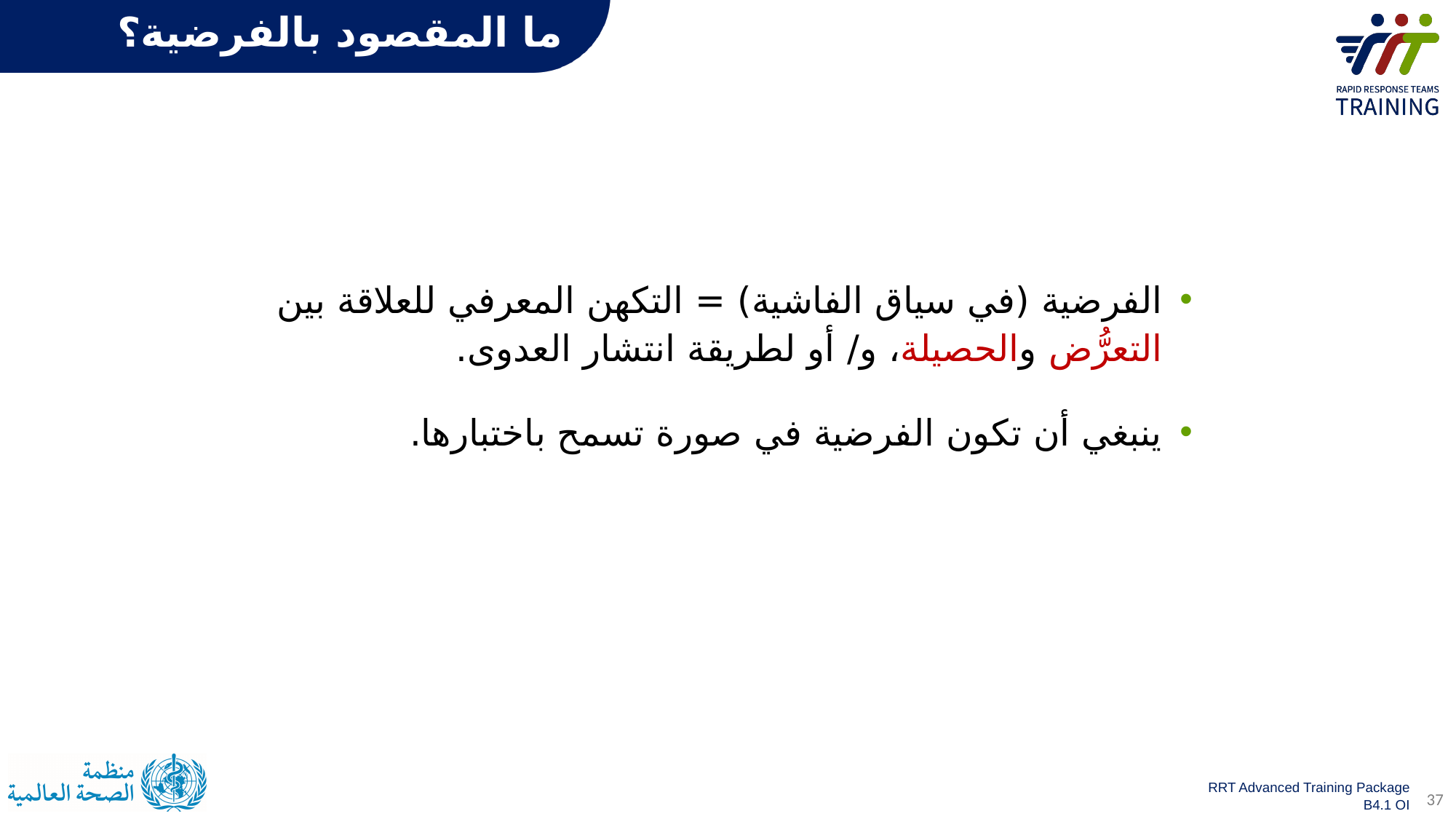

ما المقصود بالفرضية؟
الفرضية (في سياق الفاشية) = التكهن المعرفي للعلاقة بين التعرُّض والحصيلة، و/ أو لطريقة انتشار العدوى.
ينبغي أن تكون الفرضية في صورة تسمح باختبارها.